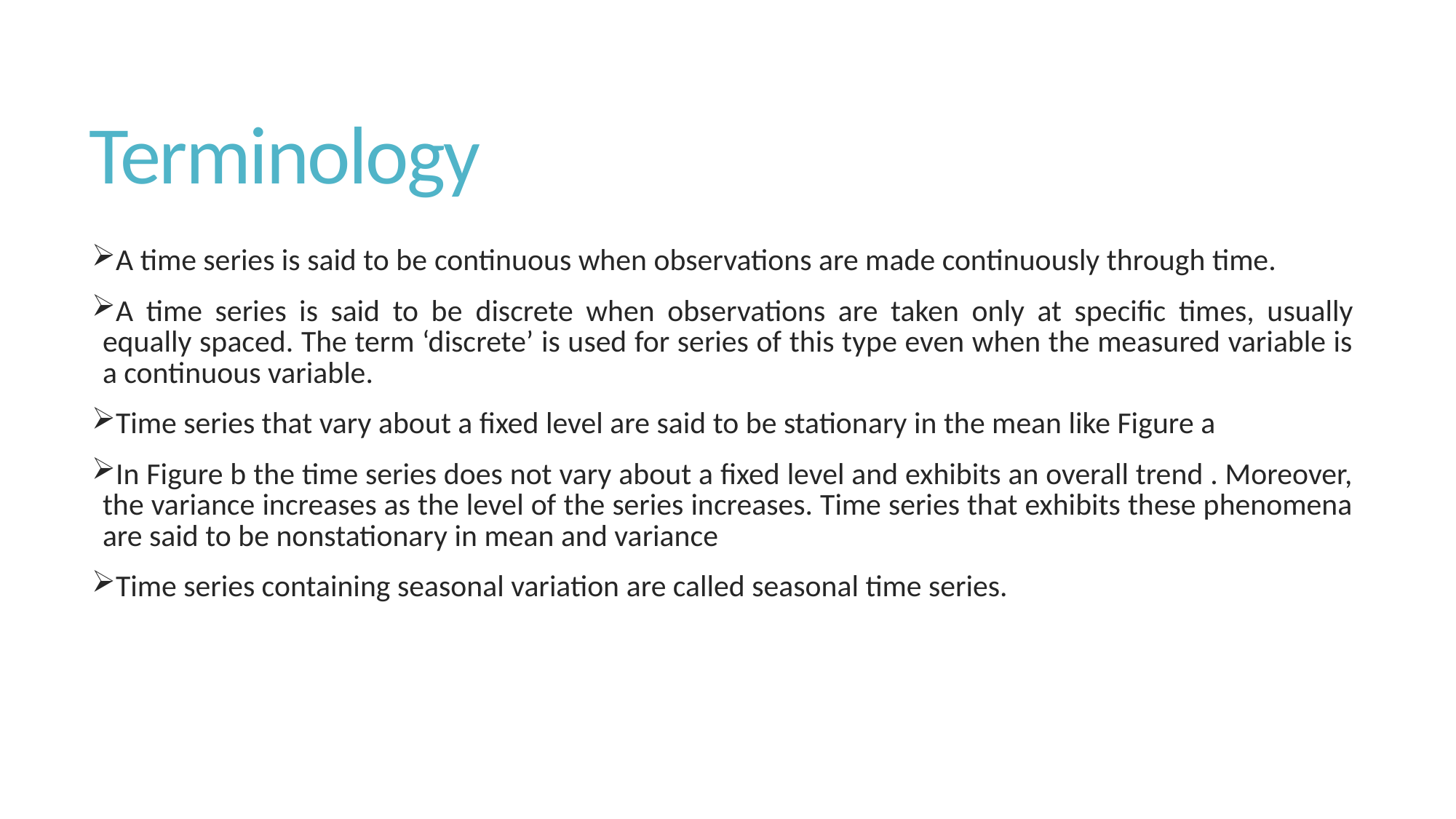

# Terminology
A time series is said to be continuous when observations are made continuously through time.
A time series is said to be discrete when observations are taken only at specific times, usually equally spaced. The term ‘discrete’ is used for series of this type even when the measured variable is a continuous variable.
Time series that vary about a fixed level are said to be stationary in the mean like Figure a
In Figure b the time series does not vary about a fixed level and exhibits an overall trend . Moreover, the variance increases as the level of the series increases. Time series that exhibits these phenomena are said to be nonstationary in mean and variance
Time series containing seasonal variation are called seasonal time series.